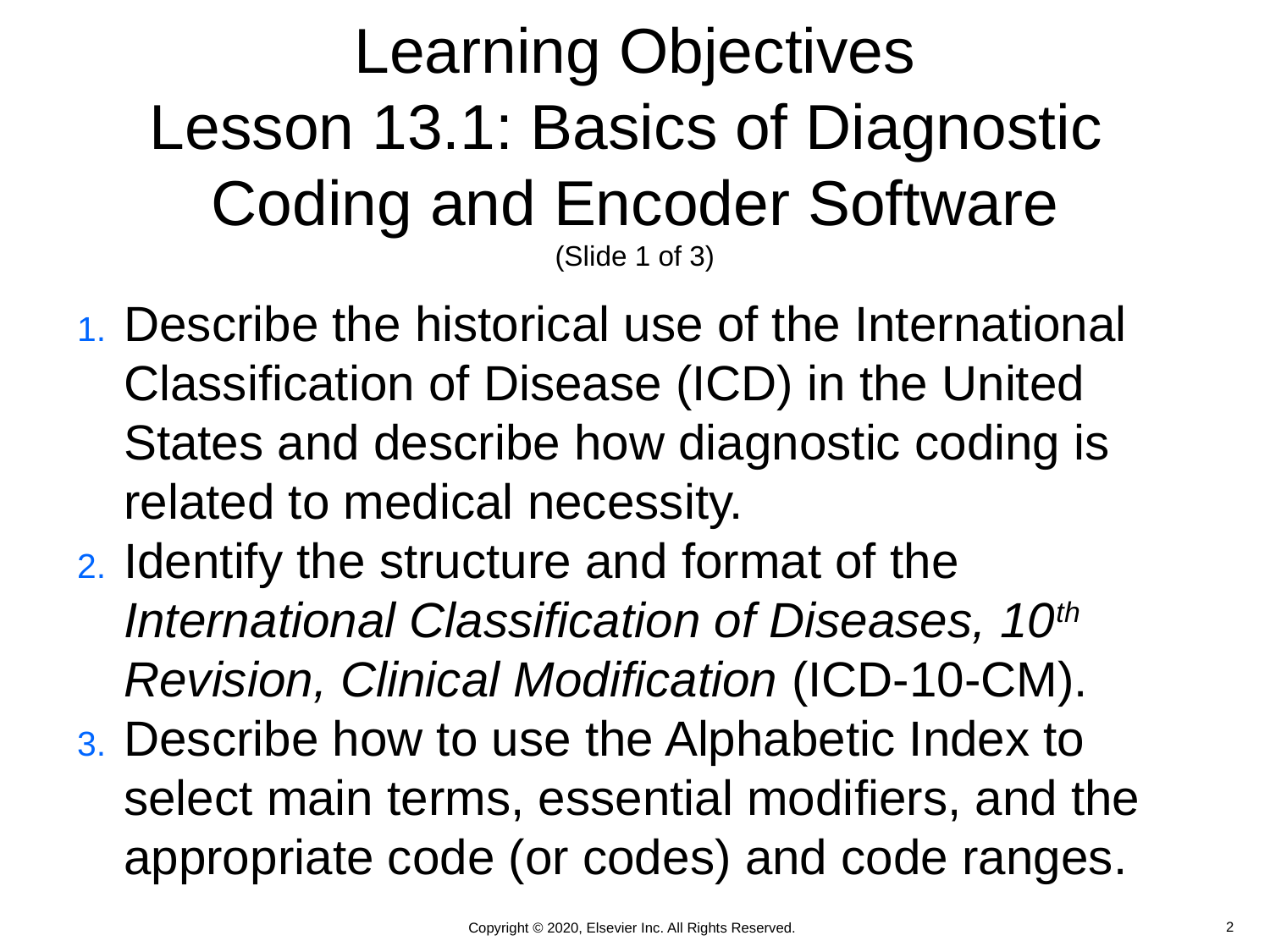

Learning Objectives
Lesson 13.1: Basics of Diagnostic
Coding and Encoder Software
(Slide 1 of 3)
Describe the historical use of the International Classification of Disease (ICD) in the United States and describe how diagnostic coding is related to medical necessity.
Identify the structure and format of the International Classification of Diseases, 10th Revision, Clinical Modification (ICD-10-CM).
Describe how to use the Alphabetic Index to select main terms, essential modifiers, and the appropriate code (or codes) and code ranges.